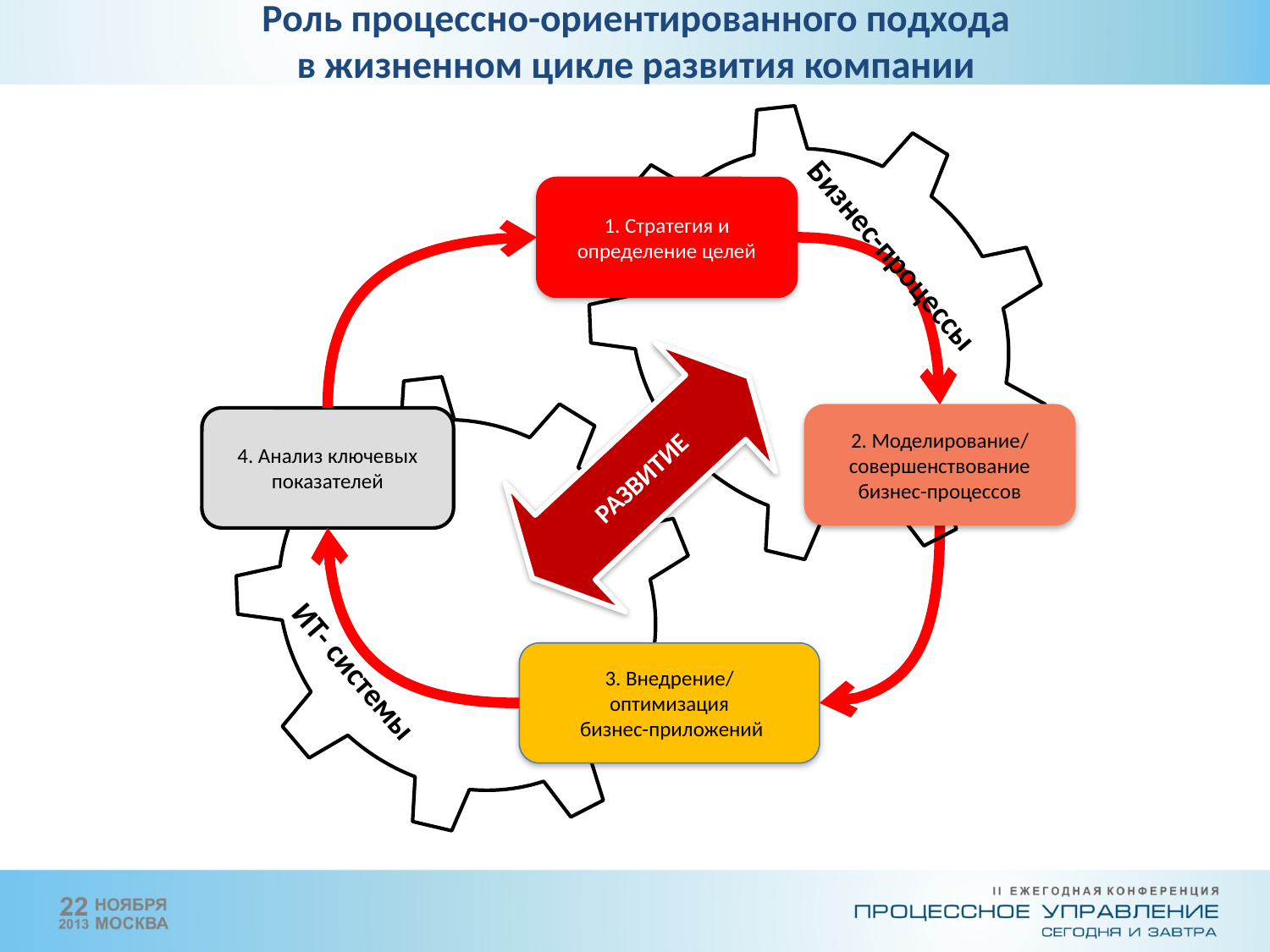

Роль процессно-ориентированного подхода
в жизненном цикле развития компании

1. Стратегия и определение целей
Бизнес-процессы

РАЗВИТИЕ
2. Моделирование/
совершенствование бизнес-процессов
4. Анализ ключевых показателей
3. Внедрение/
оптимизация
 бизнес-приложений
ИТ- системы